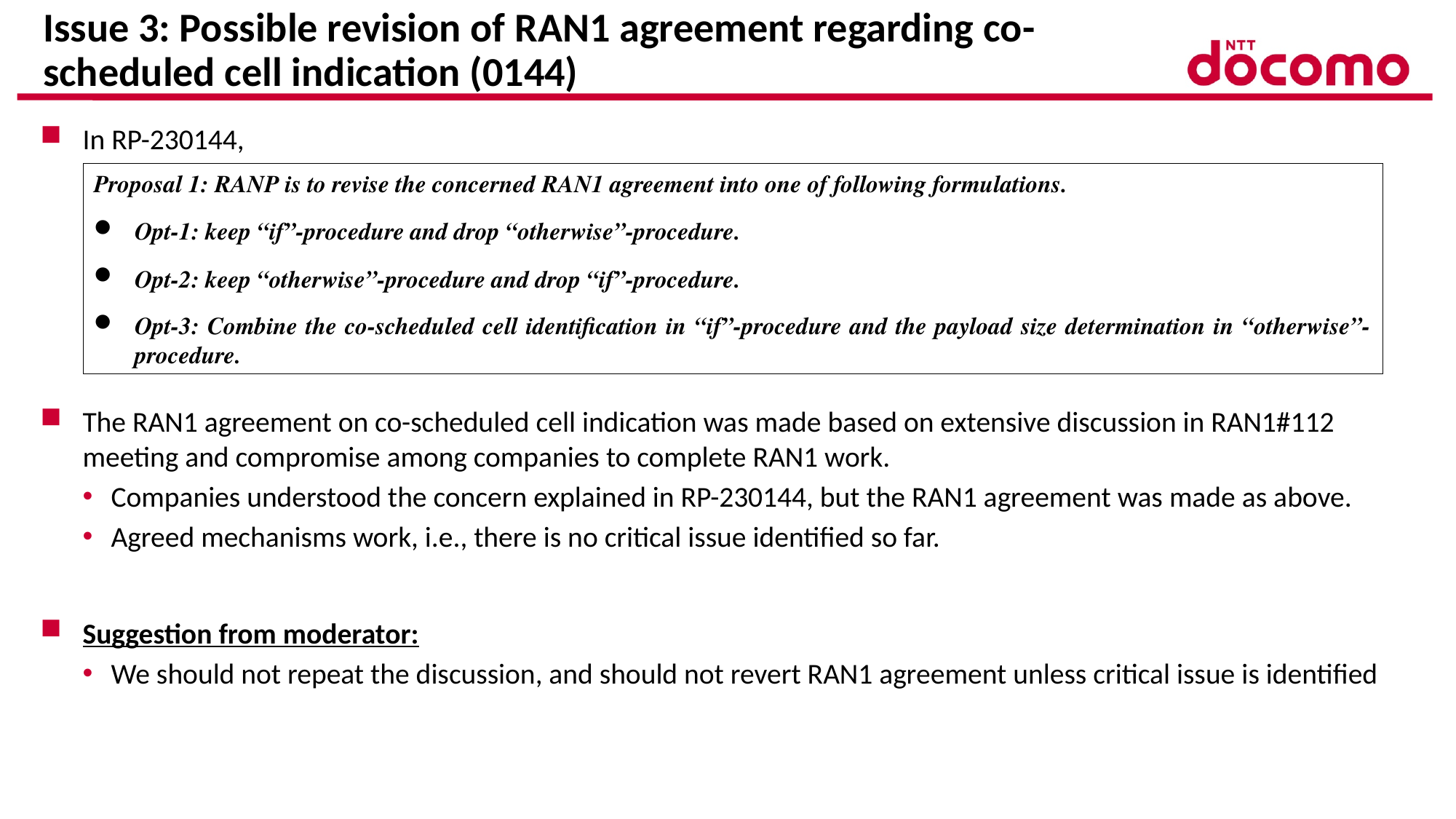

# Issue 3: Possible revision of RAN1 agreement regarding co-scheduled cell indication (0144)
In RP-230144,

The RAN1 agreement on co-scheduled cell indication was made based on extensive discussion in RAN1#112 meeting and compromise among companies to complete RAN1 work.
Companies understood the concern explained in RP-230144, but the RAN1 agreement was made as above.
Agreed mechanisms work, i.e., there is no critical issue identified so far.

Suggestion from moderator:
We should not repeat the discussion, and should not revert RAN1 agreement unless critical issue is identified
Proposal 1: RANP is to revise the concerned RAN1 agreement into one of following formulations.
Opt-1: keep “if”-procedure and drop “otherwise”-procedure.
Opt-2: keep “otherwise”-procedure and drop “if”-procedure.
Opt-3: Combine the co-scheduled cell identification in “if”-procedure and the payload size determination in “otherwise”-procedure.